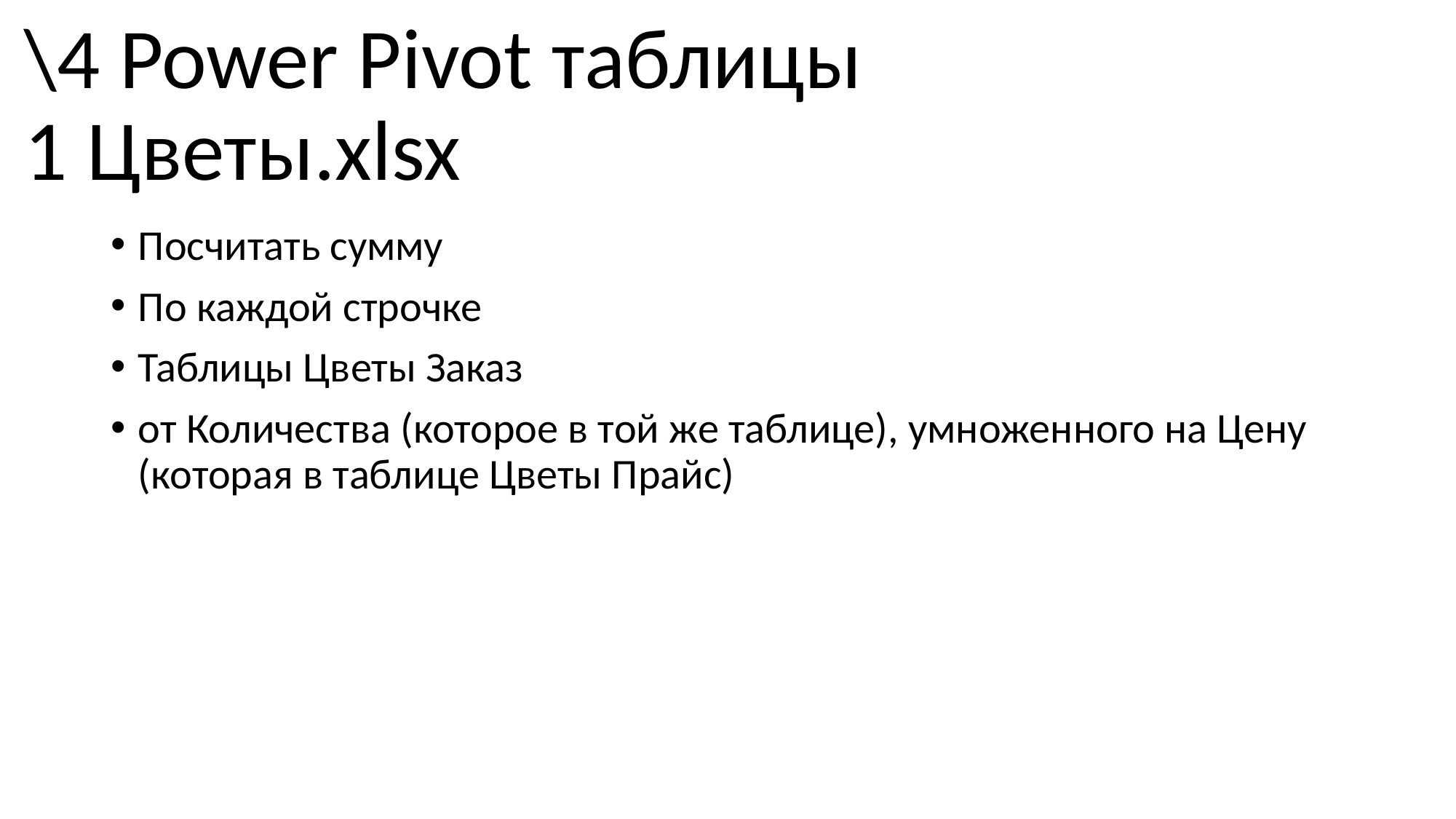

# \4 Power Pivot таблицы 1 Цветы.xlsx
Посчитать сумму
По каждой строчке
Таблицы Цветы Заказ
от Количества (которое в той же таблице), умноженного на Цену (которая в таблице Цветы Прайс)